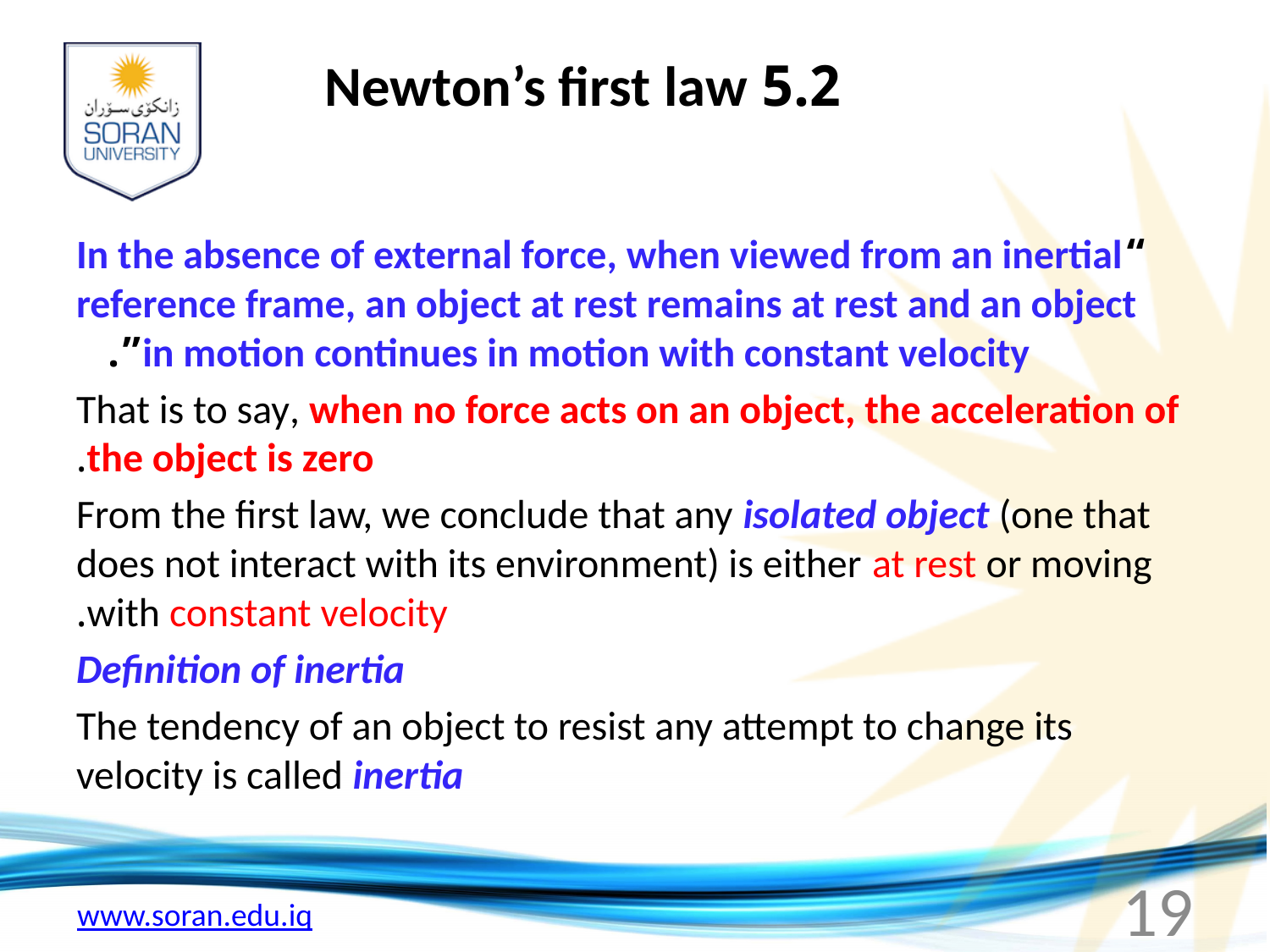

# 5.2 Newton’s first law
“In the absence of external force, when viewed from an inertial reference frame, an object at rest remains at rest and an object in motion continues in motion with constant velocity”.
That is to say, when no force acts on an object, the acceleration of the object is zero.
From the first law, we conclude that any isolated object (one that does not interact with its environment) is either at rest or moving with constant velocity.
Definition of inertia
The tendency of an object to resist any attempt to change its velocity is called inertia

19